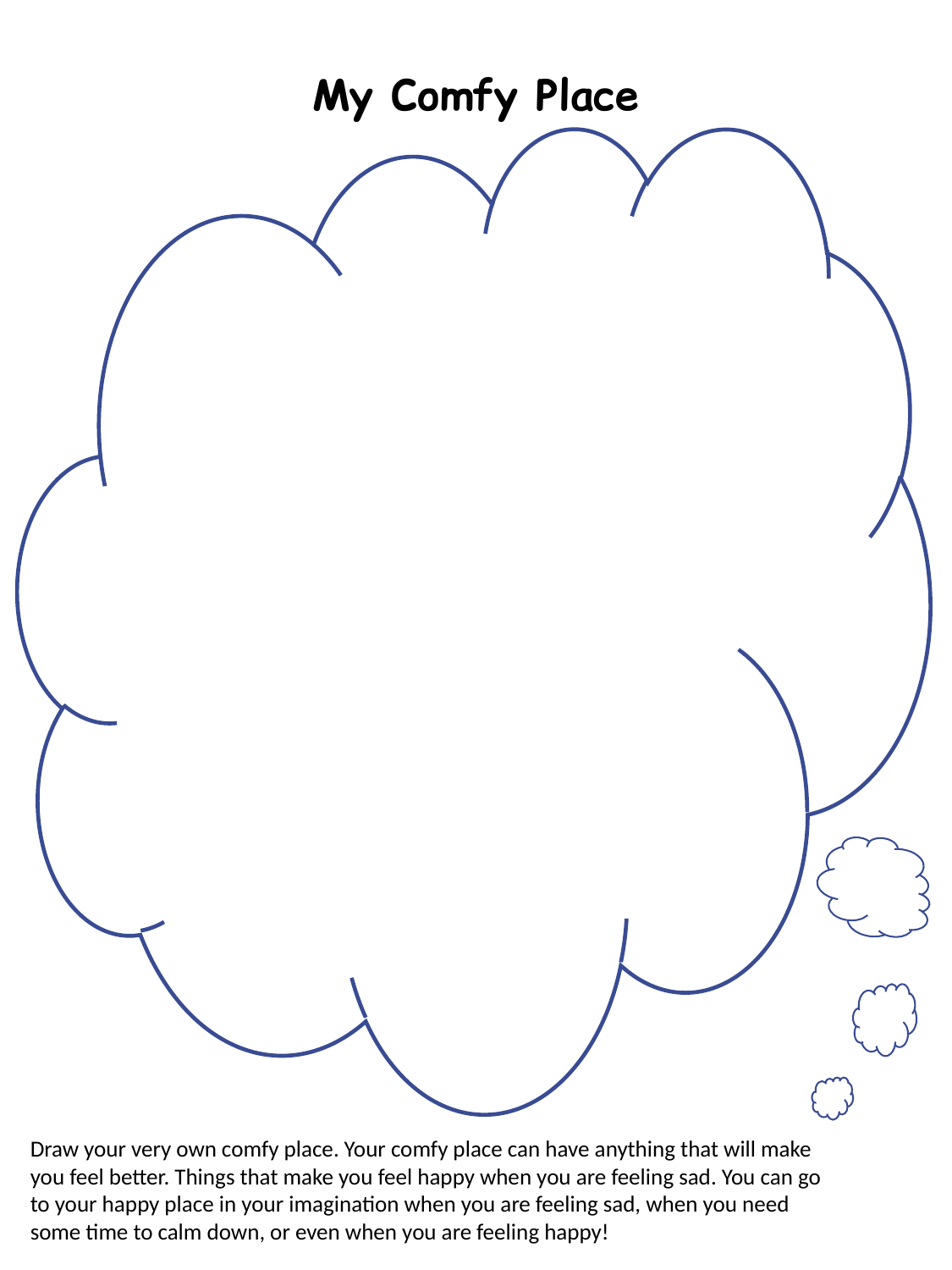

# My Comfy Place

Draw your very own comfy place. Your comfy place can have anything that will make you feel better. Things that make you feel happy when you are feeling sad. You can go to your happy place in your imagination when you are feeling sad, when you need some time to calm down, or even when you are feeling happy!